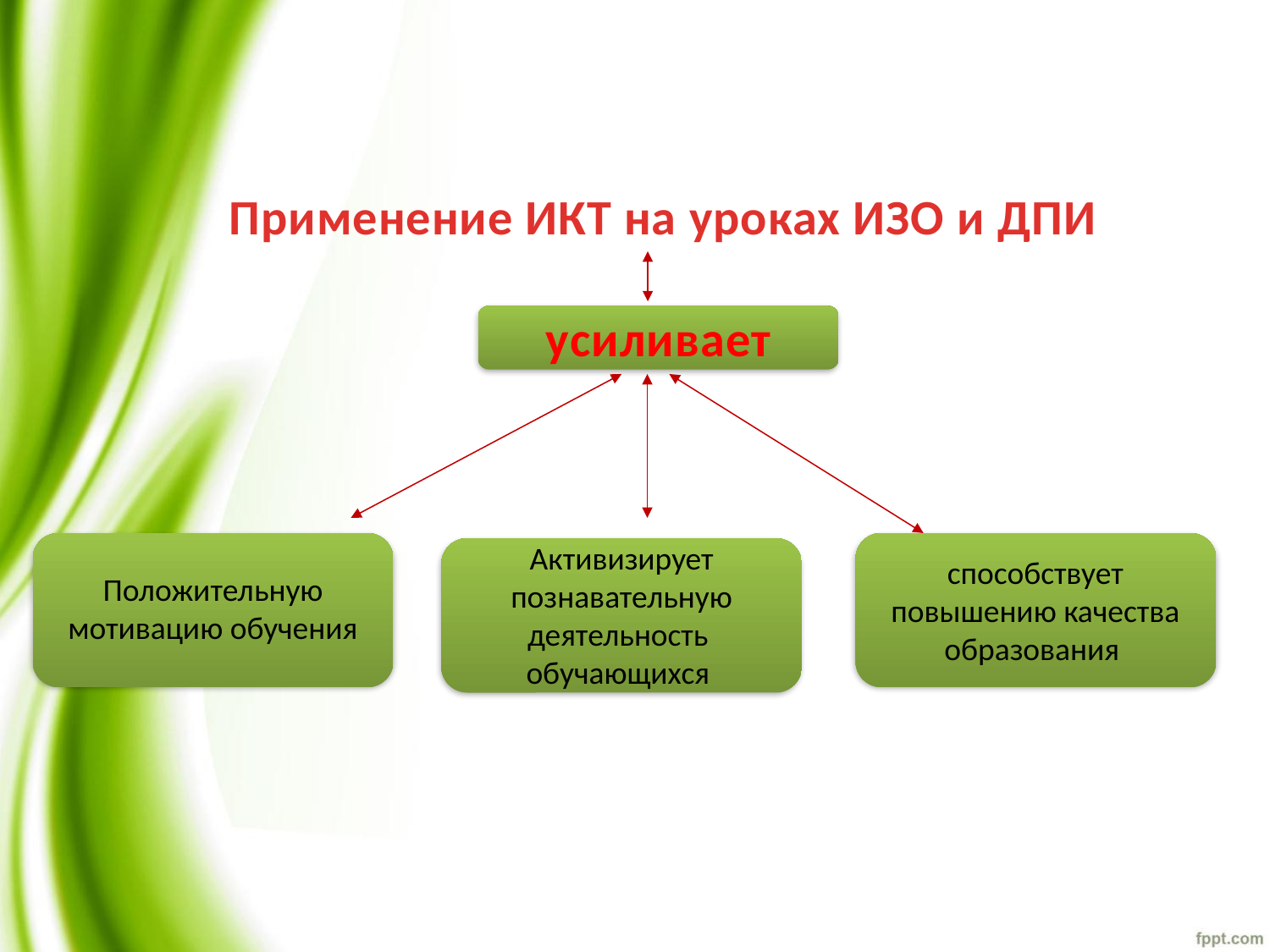

Применение ИКТ на уроках ИЗО и ДПИ
усиливает

Активизирует познавательную деятельность
обучающихся

способствует повышению качества образования
Положительную мотивацию обучения